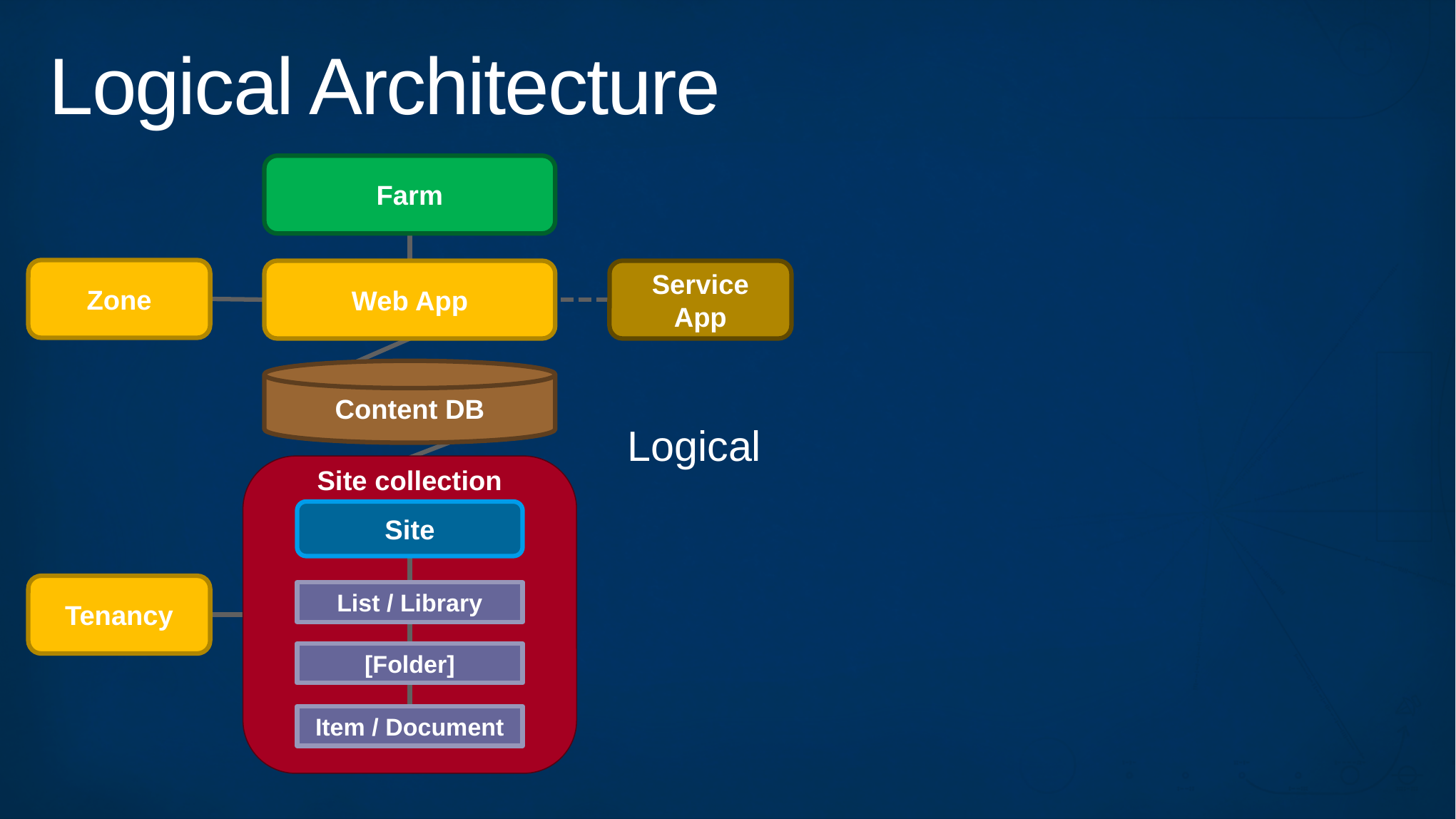

# Logical Architecture
Farm
Zone
Web App
Service App
Content DB
Logical

Site collection
Site
Tenancy
List / Library
[Folder]
Item / Document